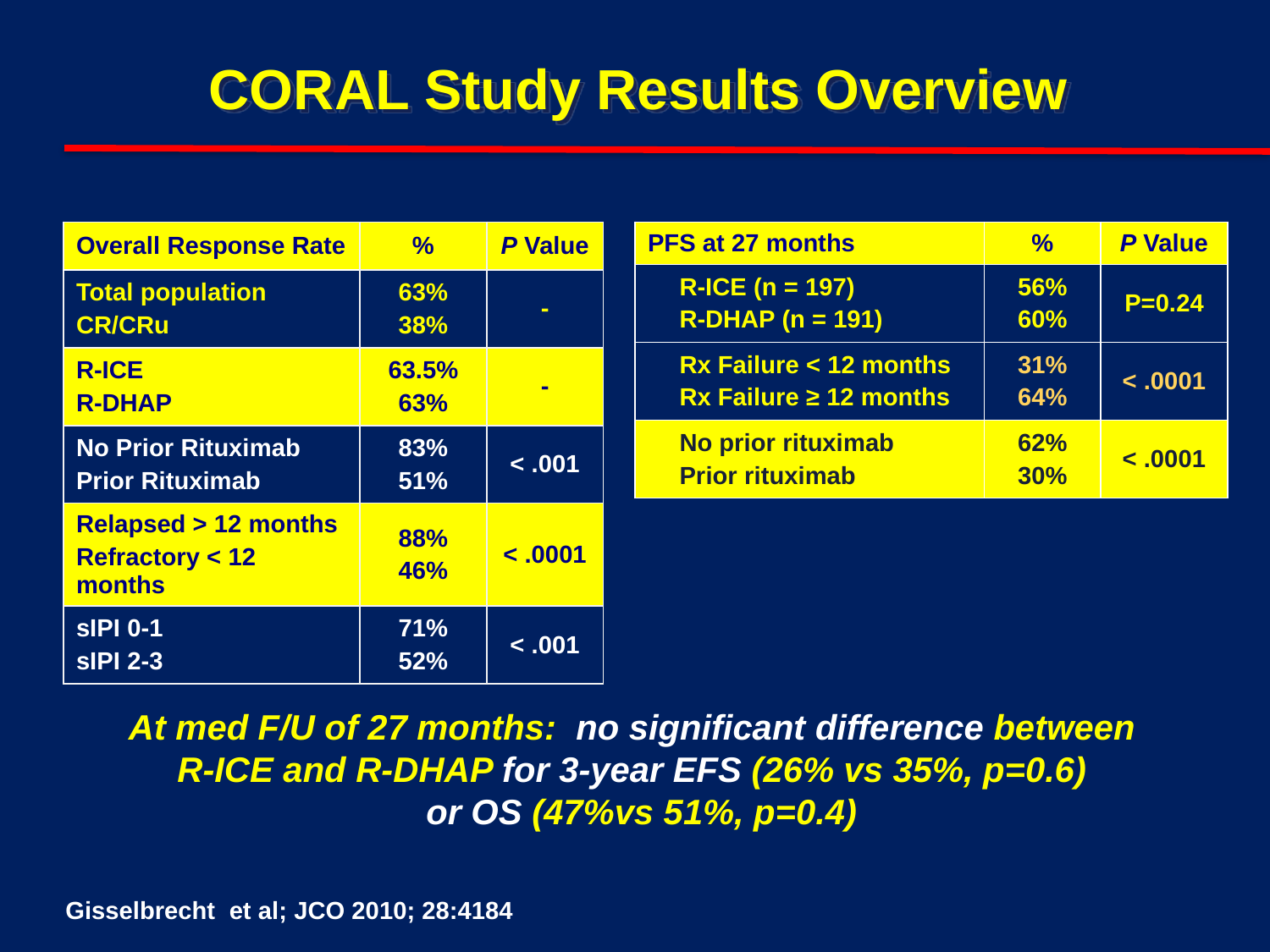

CORAL Study Results Overview
| Overall Response Rate | % | P Value |
| --- | --- | --- |
| Total population CR/CRu | 63% 38% | - |
| R-ICE R-DHAP | 63.5% 63% | - |
| No Prior Rituximab Prior Rituximab | 83% 51% | < .001 |
| Relapsed > 12 months Refractory < 12 months | 88% 46% | < .0001 |
| sIPI 0-1 sIPI 2-3 | 71% 52% | < .001 |
| PFS at 27 months | % | P Value |
| --- | --- | --- |
| R-ICE (n = 197) R-DHAP (n = 191) | 56% 60% | P=0.24 |
| Rx Failure < 12 months Rx Failure ≥ 12 months | 31% 64% | < .0001 |
| No prior rituximab Prior rituximab | 62% 30% | < .0001 |
At med F/U of 27 months:  no significant difference between
R-ICE and R-DHAP for 3-year EFS (26% vs 35%, p=0.6)
 or OS (47%vs 51%, p=0.4)
Gisselbrecht  et al; JCO 2010; 28:4184